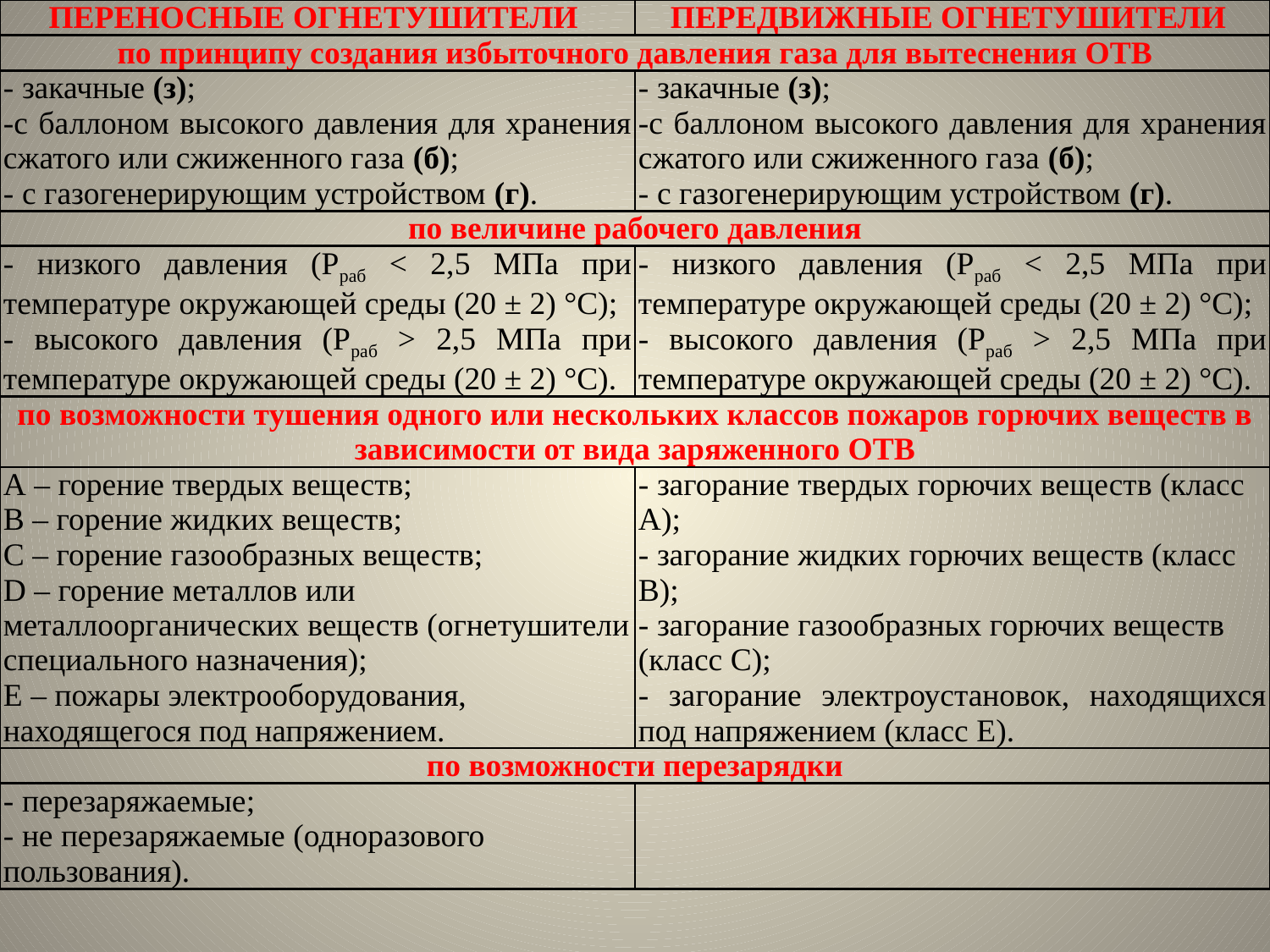

| ПЕРЕНОСНЫЕ ОГНЕТУШИТЕЛИ | ПЕРЕДВИЖНЫЕ ОГНЕТУШИТЕЛИ |
| --- | --- |
| по принципу создания избыточного давления газа для вытеснения ОТВ |  |
| - закачные (з); -с баллоном высокого давления для хранения сжатого или сжиженного газа (б); - с газогенерирующим устройством (г). | - закачные (з); -с баллоном высокого давления для хранения сжатого или сжиженного газа (б); - с газогенерирующим устройством (г). |
| по величине рабочего давления |  |
| - низкого давления (Рраб < 2,5 МПа при температуре окружающей среды (20 ± 2) °С); - высокого давления (Рраб > 2,5 МПа при температуре окружающей среды (20 ± 2) °С). | - низкого давления (Рраб < 2,5 МПа при температуре окружающей среды (20 ± 2) °С); - высокого давления (Рраб > 2,5 МПа при температуре окружающей среды (20 ± 2) °С). |
| по возможности тушения одного или нескольких классов пожаров горючих веществ в зависимости от вида заряженного ОТВ |  |
| А – горение твердых веществ; В – горение жидких веществ; С – горение газообразных веществ; D – горение металлов или металлоорганических веществ (огнетушители специального назначения); Е – пожары электрооборудования, находящегося под напряжением. | - загорание твердых горючих веществ (класс А); - загорание жидких горючих веществ (класс В); - загорание газообразных горючих веществ (класс С); - загорание электроустановок, находящихся под напряжением (класс Е). |
| по возможности перезарядки |  |
| - перезаряжаемые; - не перезаряжаемые (одноразового пользования). |  |